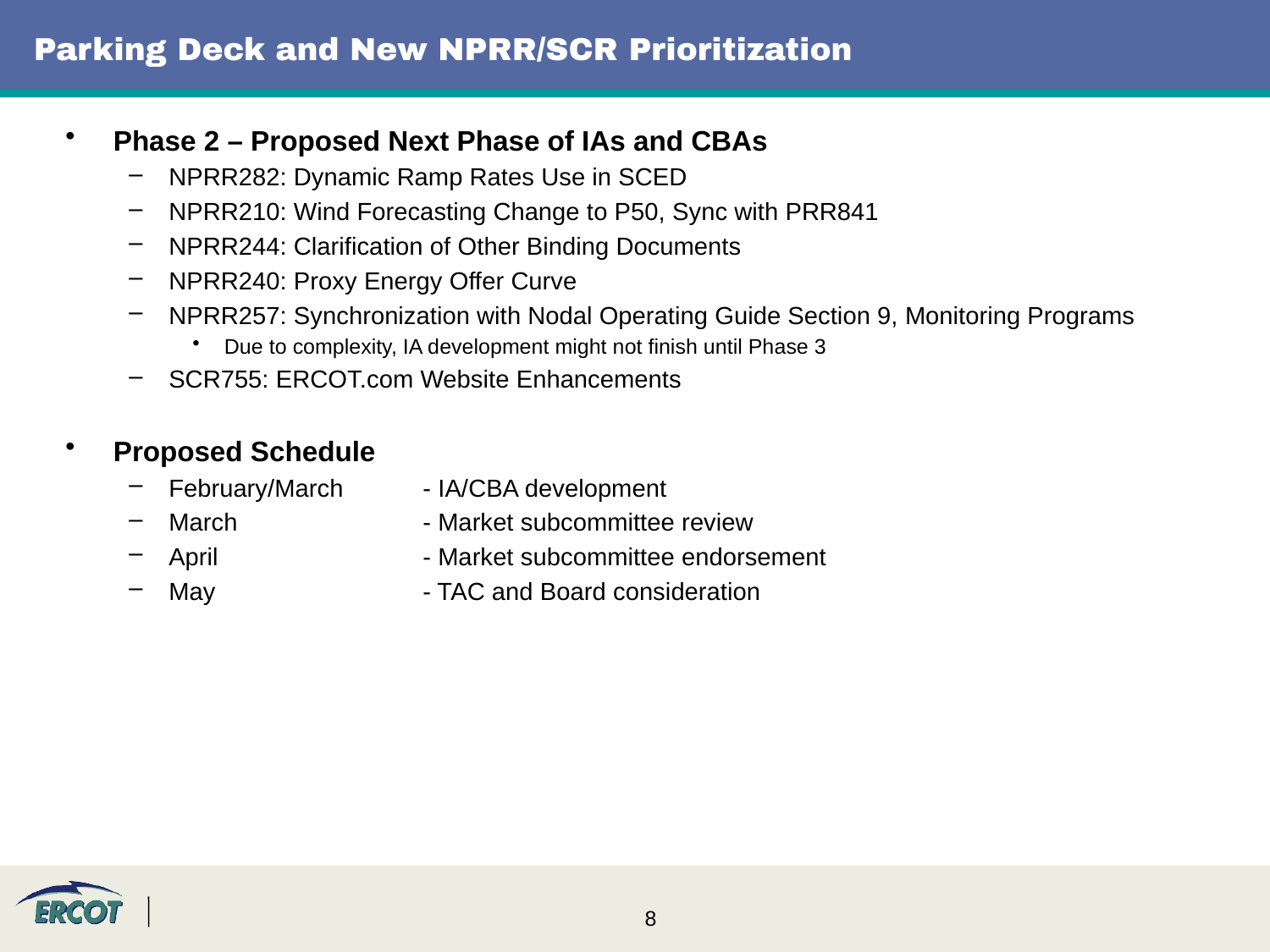

# Parking Deck and New NPRR/SCR Prioritization
Phase 2 – Proposed Next Phase of IAs and CBAs
NPRR282: Dynamic Ramp Rates Use in SCED
NPRR210: Wind Forecasting Change to P50, Sync with PRR841
NPRR244: Clarification of Other Binding Documents
NPRR240: Proxy Energy Offer Curve
NPRR257: Synchronization with Nodal Operating Guide Section 9, Monitoring Programs
Due to complexity, IA development might not finish until Phase 3
SCR755: ERCOT.com Website Enhancements

Proposed Schedule
February/March	- IA/CBA development
March		- Market subcommittee review
April		- Market subcommittee endorsement
May		- TAC and Board consideration